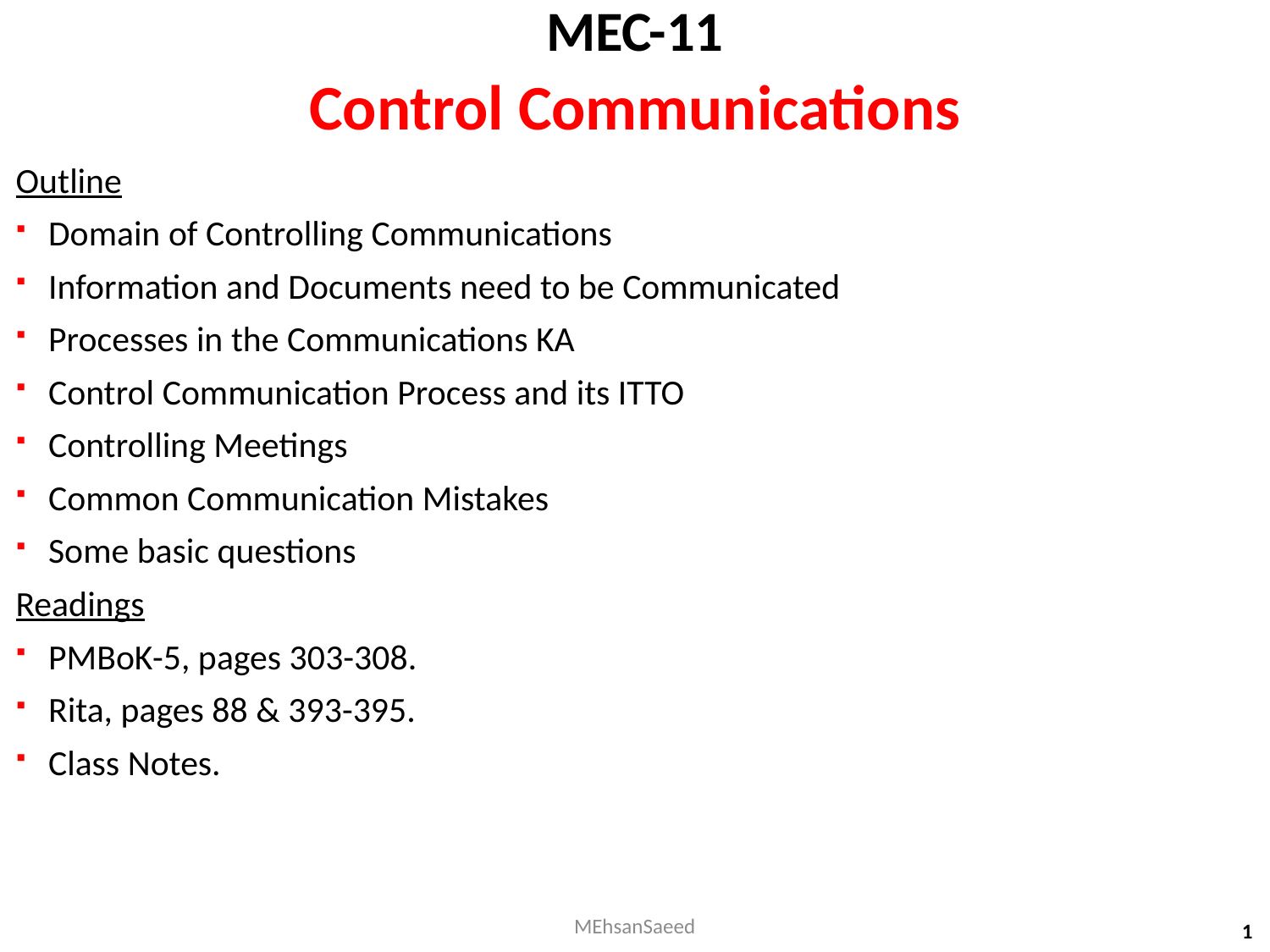

MEC-11
# Control Communications
Outline
Domain of Controlling Communications
Information and Documents need to be Communicated
Processes in the Communications KA
Control Communication Process and its ITTO
Controlling Meetings
Common Communication Mistakes
Some basic questions
Readings
PMBoK-5, pages 303-308.
Rita, pages 88 & 393-395.
Class Notes.
MEhsanSaeed
1